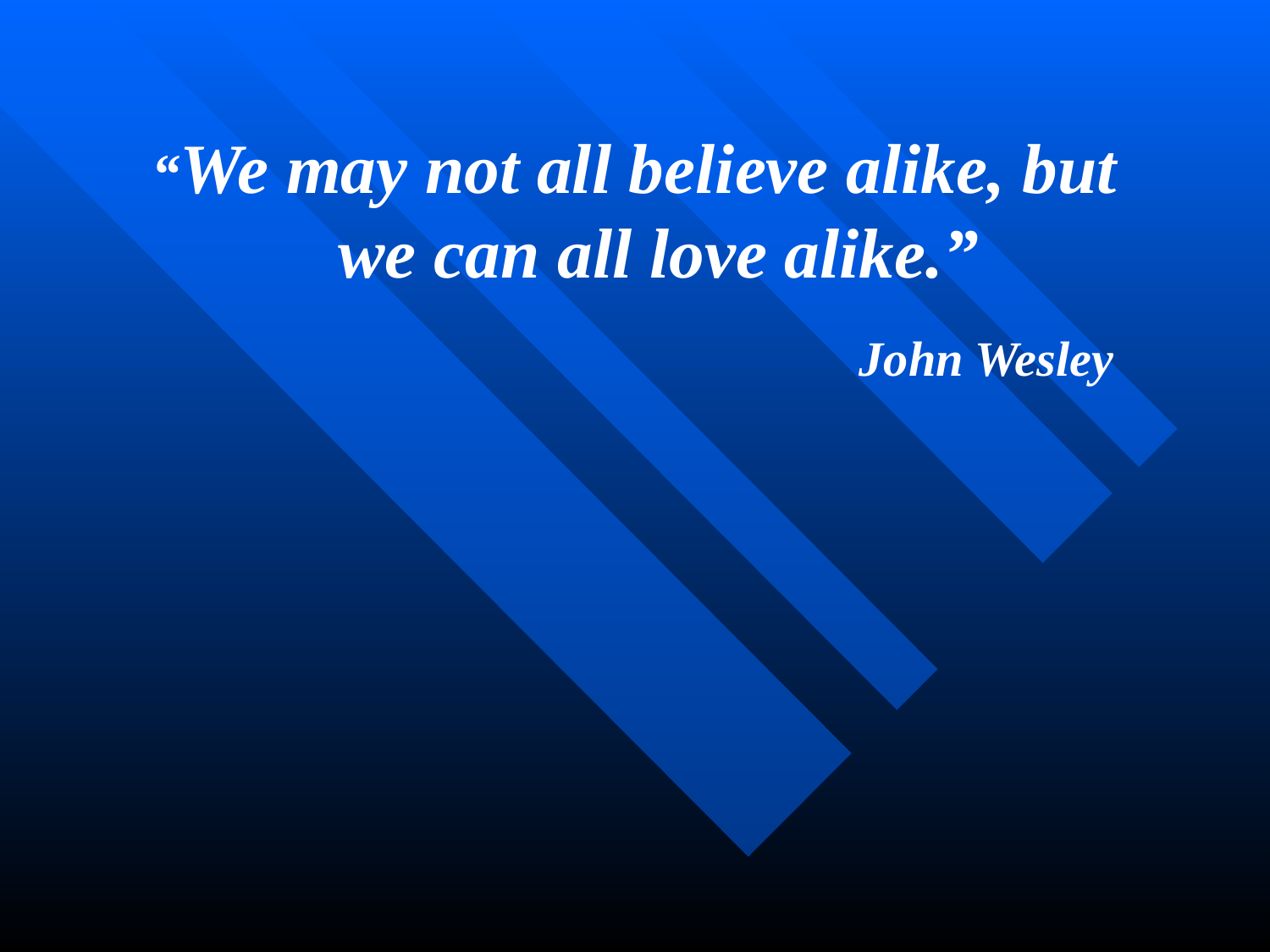

“We may not all believe alike, but we can all love alike.”
                                        John Wesley